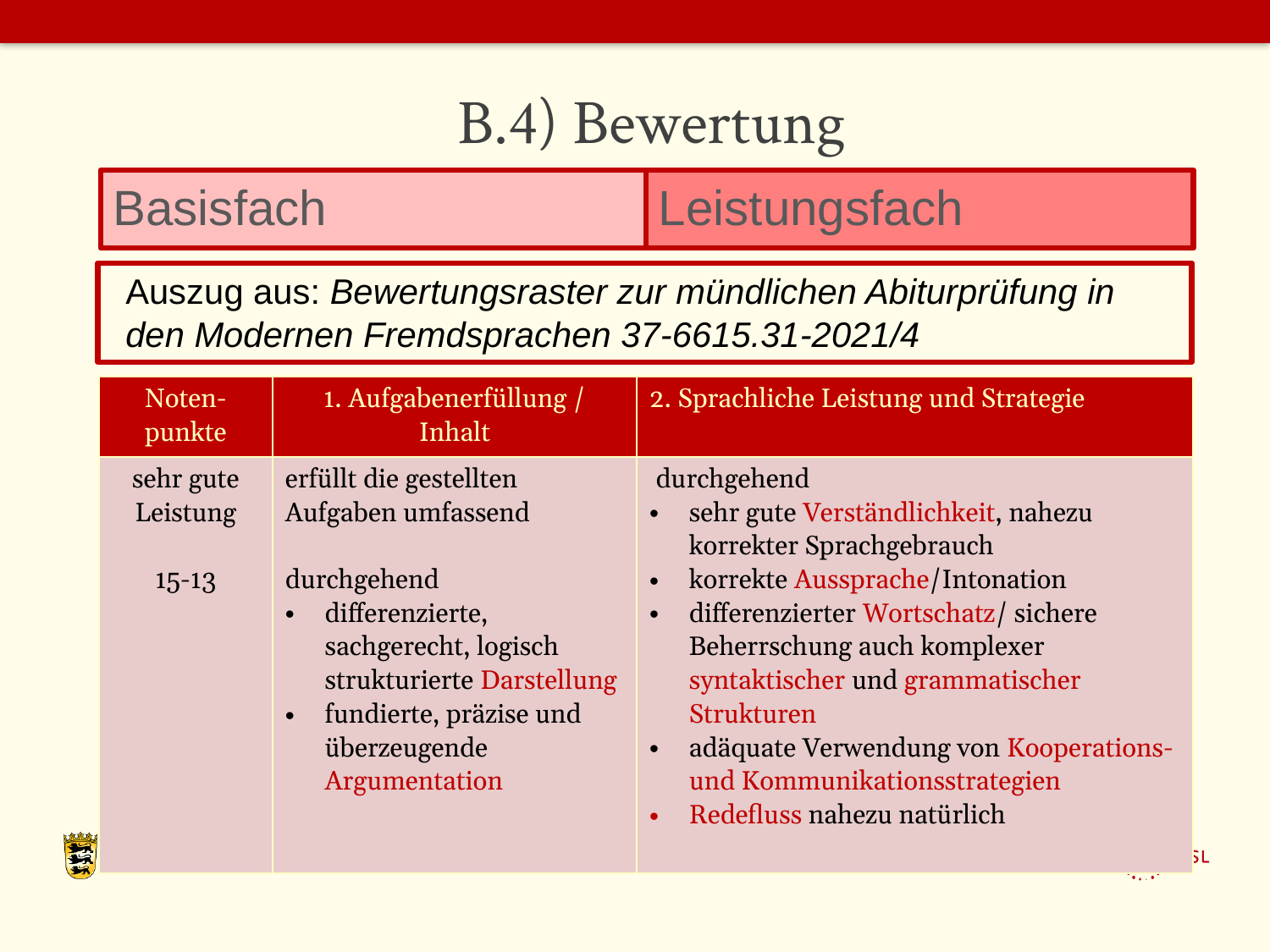

B.4) Bewertung
Basisfach

Leistungsfach

Auszug aus: Bewertungsraster zur mündlichen Abiturprüfung in den Modernen Fremdsprachen 37-6615.31-2021/4
| Noten- punkte | 1. Aufgabenerfüllung / Inhalt | 2. Sprachliche Leistung und Strategie |
| --- | --- | --- |
| sehr gute Leistung 15-13 | erfüllt die gestellten Aufgaben umfassend durchgehend differenzierte, sachgerecht, logisch strukturierte Darstellung fundierte, präzise und überzeugende Argumentation | durchgehend sehr gute Verständlichkeit, nahezu korrekter Sprachgebrauch korrekte Aussprache/Intonation differenzierter Wortschatz/ sichere Beherrschung auch komplexer syntaktischer und grammatischer Strukturen adäquate Verwendung von Kooperations- und Kommunikationsstrategien Redefluss nahezu natürlich |